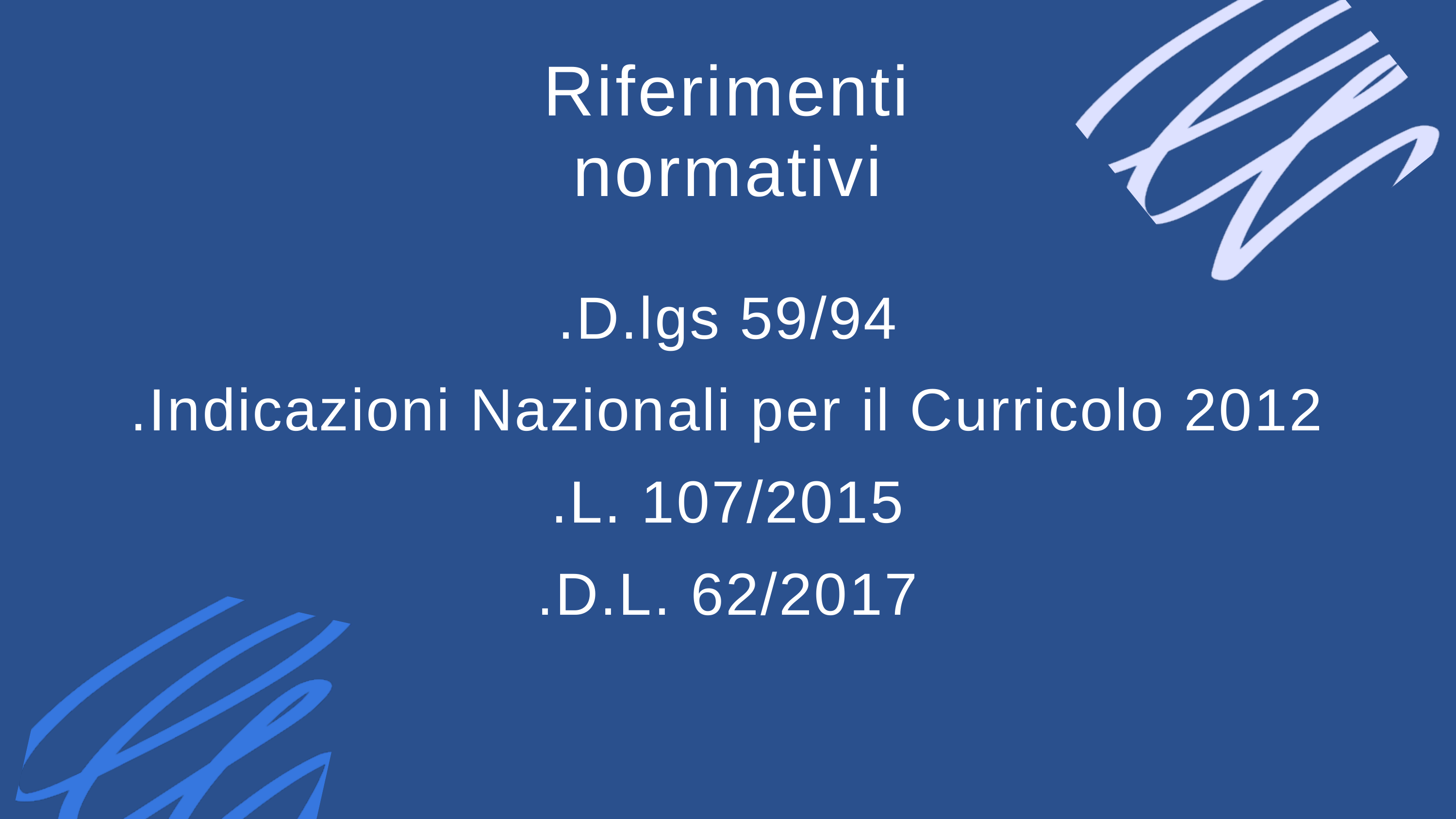

Riferimenti normativi
.D.lgs 59/94
.Indicazioni Nazionali per il Curricolo 2012
.L. 107/2015
.D.L. 62/2017